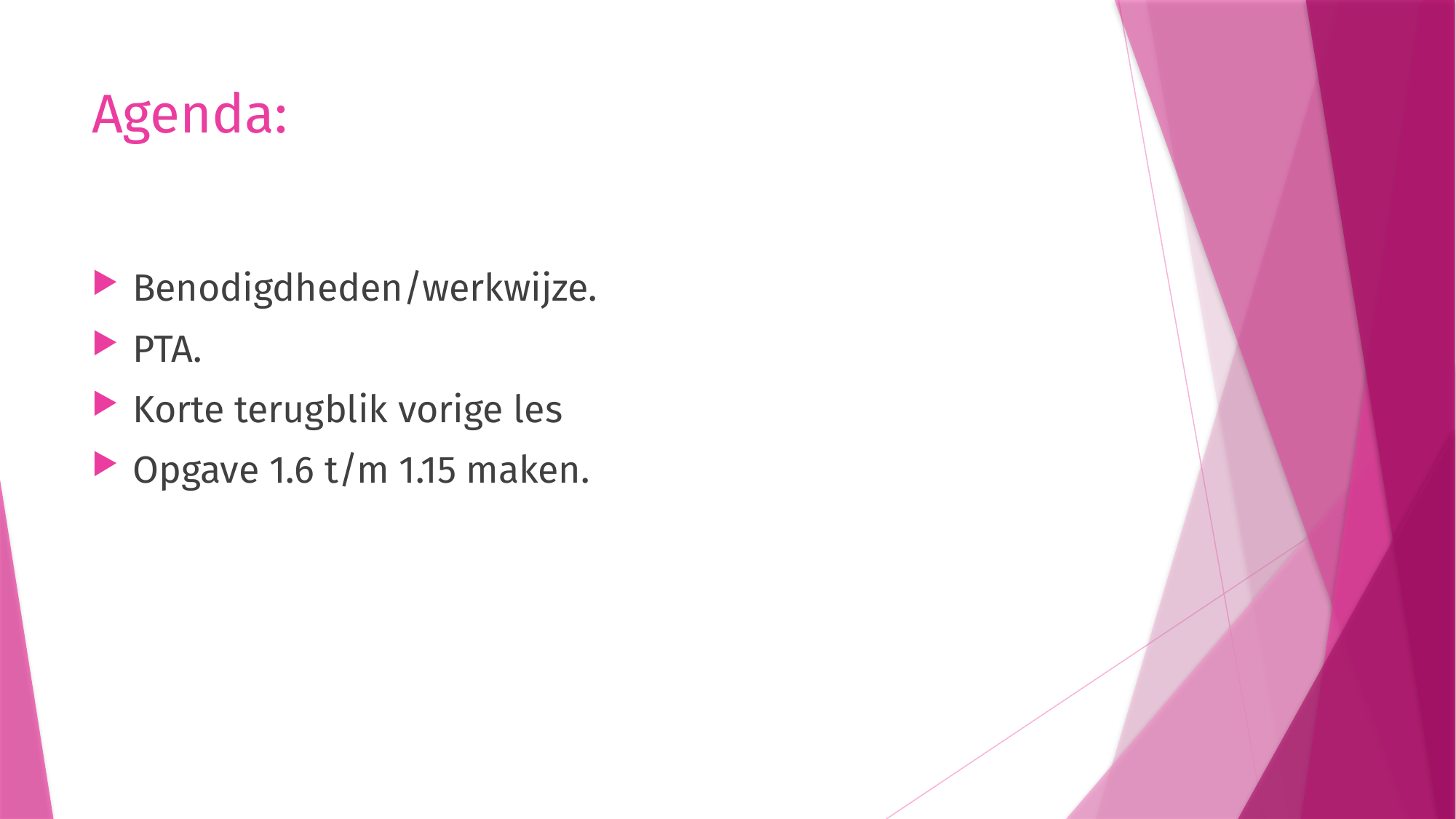

# Agenda:
Benodigdheden/werkwijze.
PTA.
Korte terugblik vorige les
Opgave 1.6 t/m 1.15 maken.